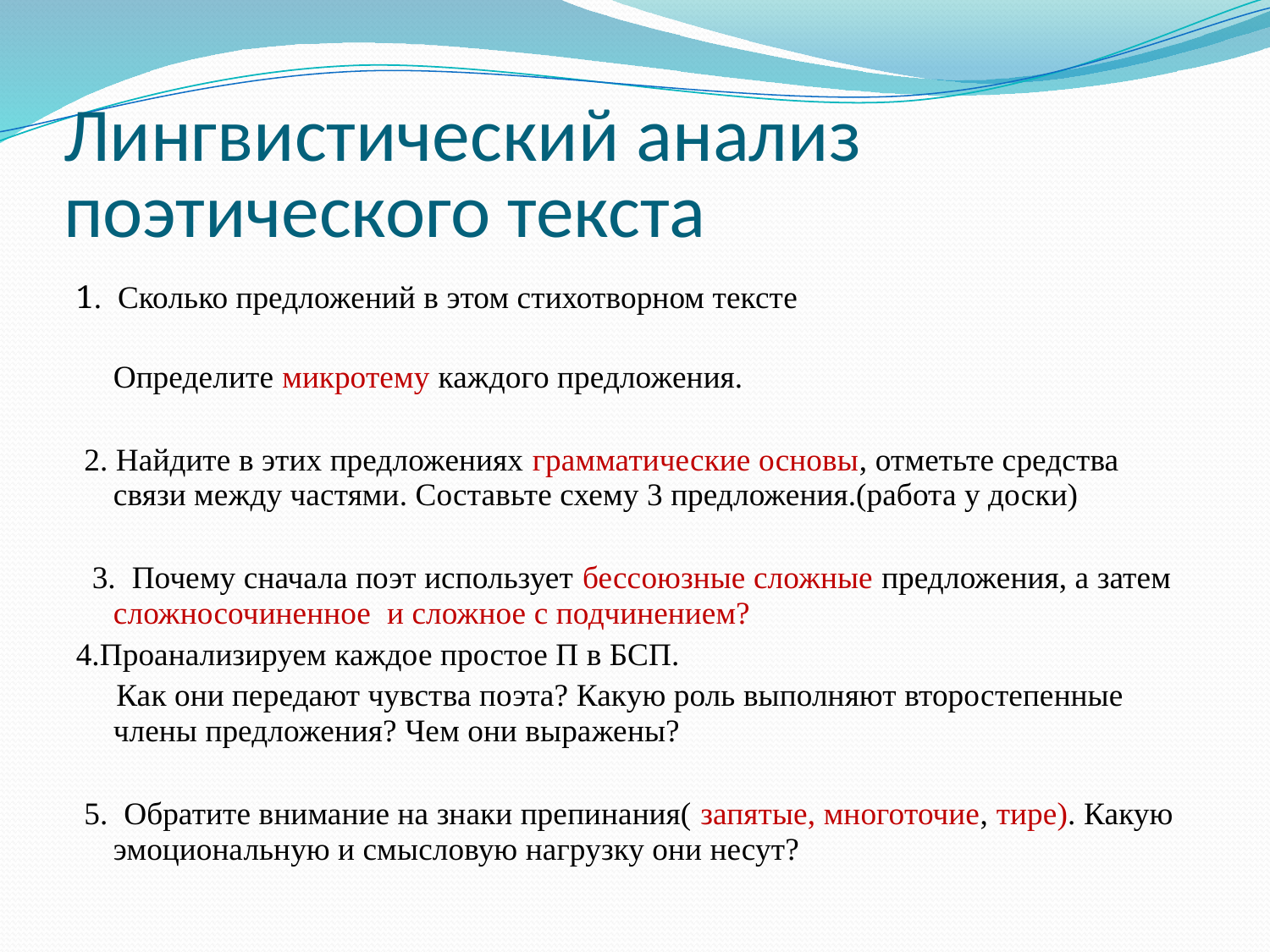

# Лингвистический анализ      поэтического текста
1.  Сколько предложений в этом стихотворном тексте
                                                                                                                                    Определите микротему каждого предложения.

 2. Найдите в этих предложениях грамматические основы, отметьте средства связи между частями. Составьте схему 3 предложения.(работа у доски)

  3.  Почему сначала поэт использует бессоюзные сложные предложения, а затем сложносочиненное  и сложное с подчинением?
4.Проанализируем каждое простое П в БСП.
     Как они передают чувства поэта? Какую роль выполняют второстепенные члены предложения? Чем они выражены?

 5.  Обратите внимание на знаки препинания( запятые, многоточие, тире). Какую  эмоциональную и смысловую нагрузку они несут?